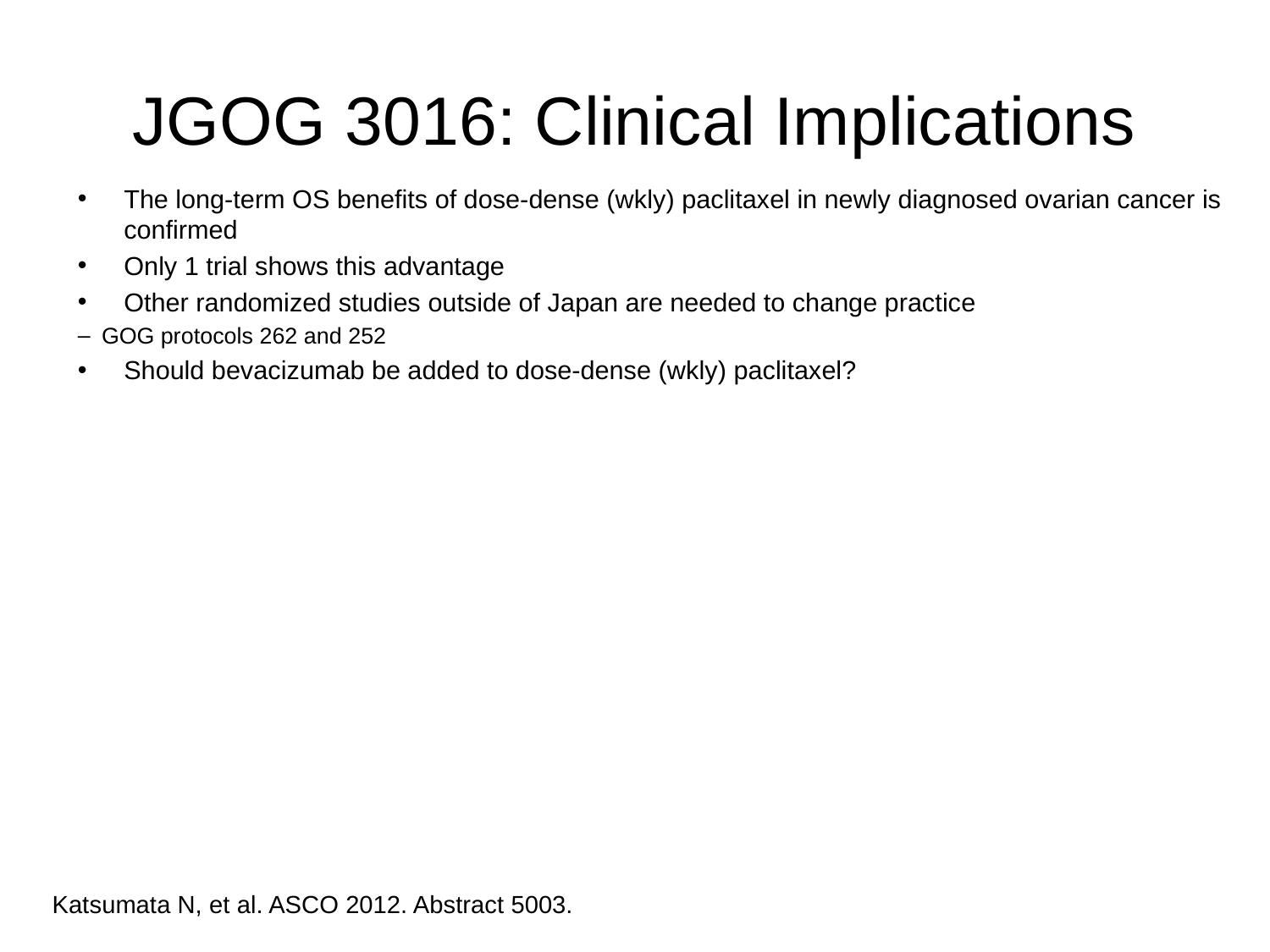

# JGOG 3016: Clinical Implications
The long-term OS benefits of dose-dense (wkly) paclitaxel in newly diagnosed ovarian cancer is confirmed
Only 1 trial shows this advantage
Other randomized studies outside of Japan are needed to change practice
GOG protocols 262 and 252
Should bevacizumab be added to dose-dense (wkly) paclitaxel?
Katsumata N, et al. ASCO 2012. Abstract 5003.